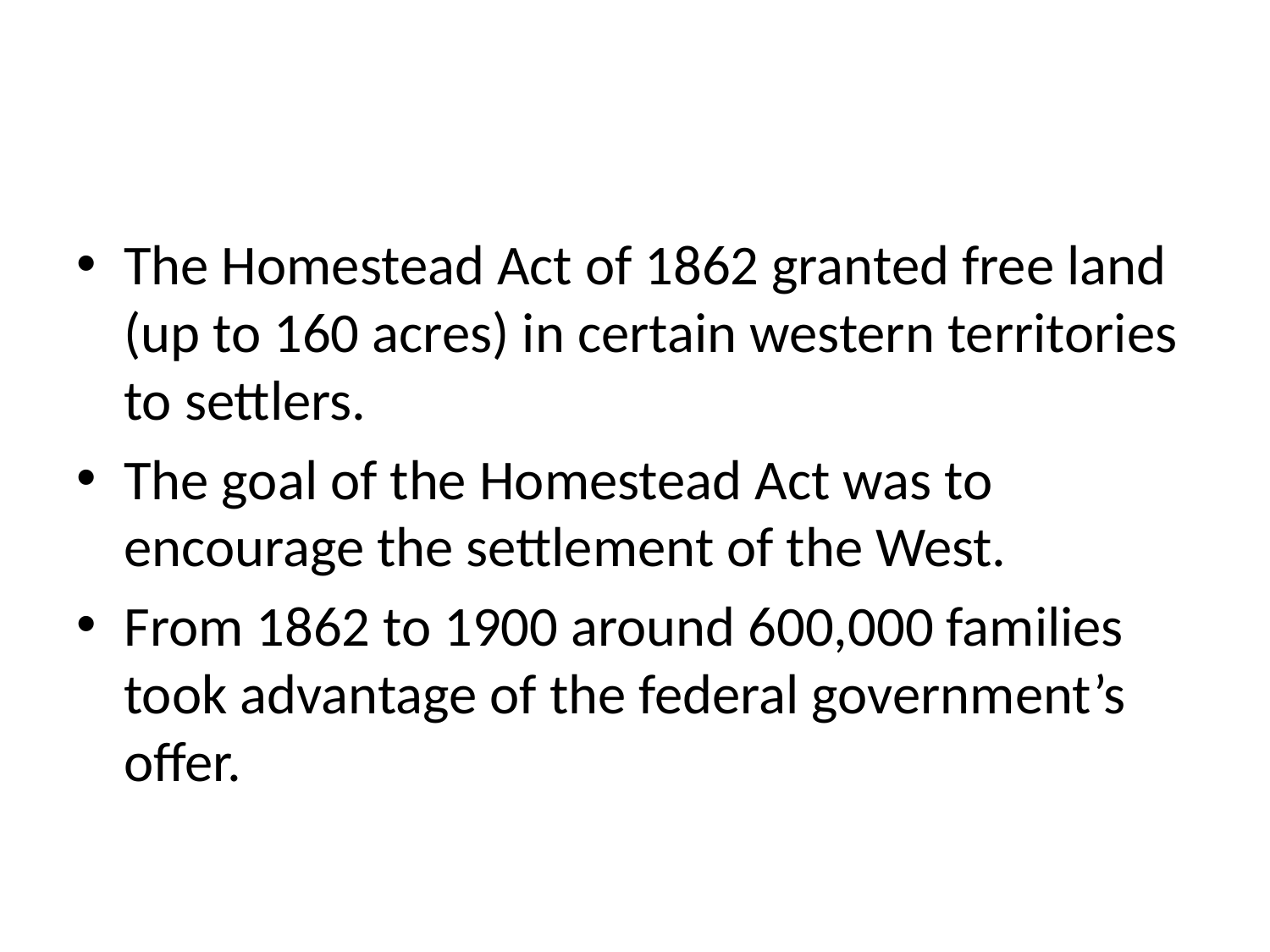

#
The Homestead Act of 1862 granted free land (up to 160 acres) in certain western territories to settlers.
The goal of the Homestead Act was to encourage the settlement of the West.
From 1862 to 1900 around 600,000 families took advantage of the federal government’s offer.